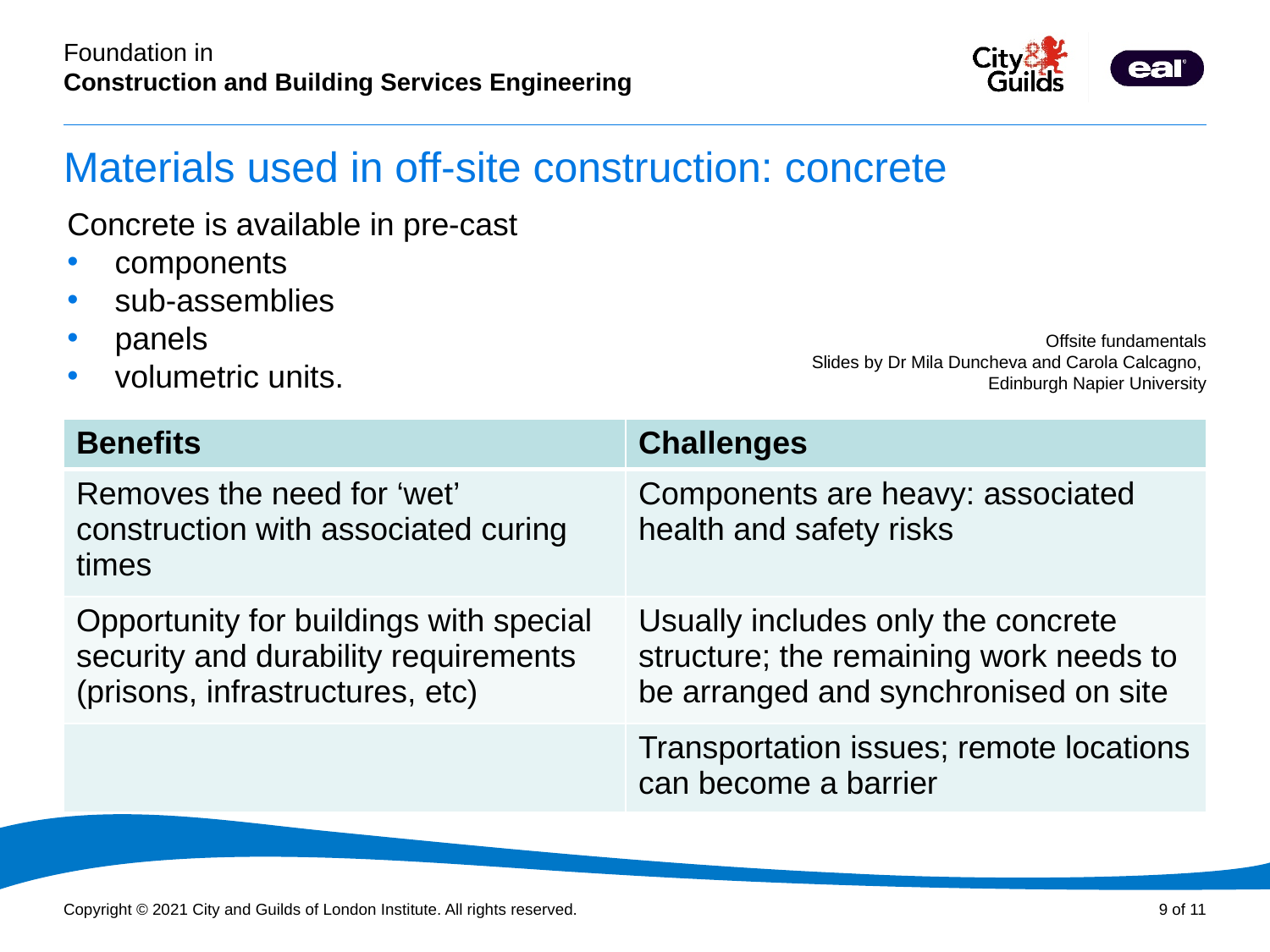

# Materials used in off-site construction: concrete
Concrete is available in pre-cast
components
sub-assemblies
panels
volumetric units.

Offsite fundamentals
Slides by Dr Mila Duncheva and Carola Calcagno,
Edinburgh Napier University
| Benefits | Challenges |
| --- | --- |
| Removes the need for ‘wet’ construction with associated curing times | Components are heavy: associated health and safety risks |
| Opportunity for buildings with special security and durability requirements (prisons, infrastructures, etc) | Usually includes only the concrete structure; the remaining work needs to be arranged and synchronised on site |
|  | Transportation issues; remote locations can become a barrier |